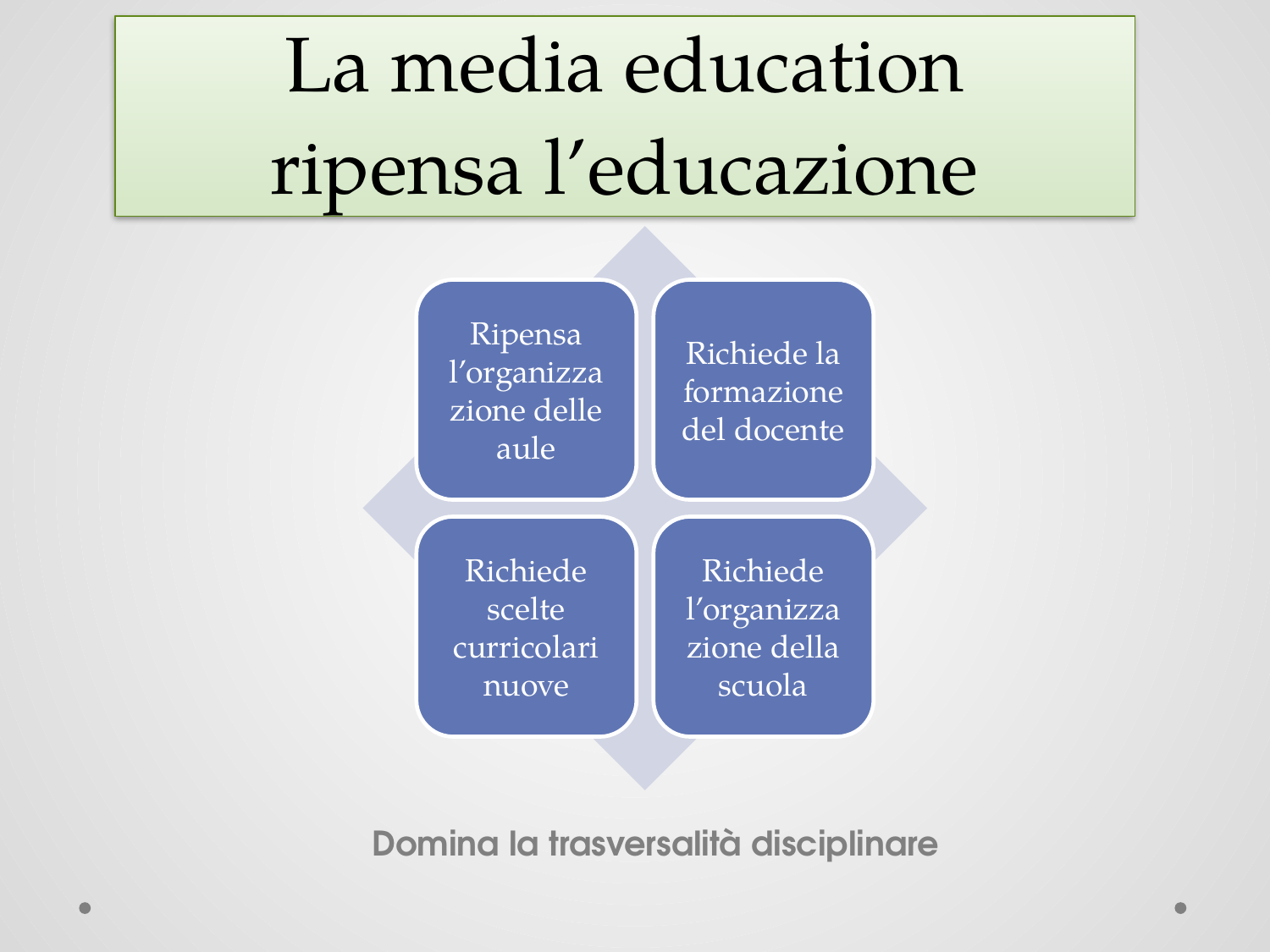

# La media education ripensa l’educazione
Ripensa l’organizzazione delle aule
Richiede la formazione del docente
Richiede scelte curricolari nuove
Richiede l’organizzazione della scuola
Domina la trasversalità disciplinare